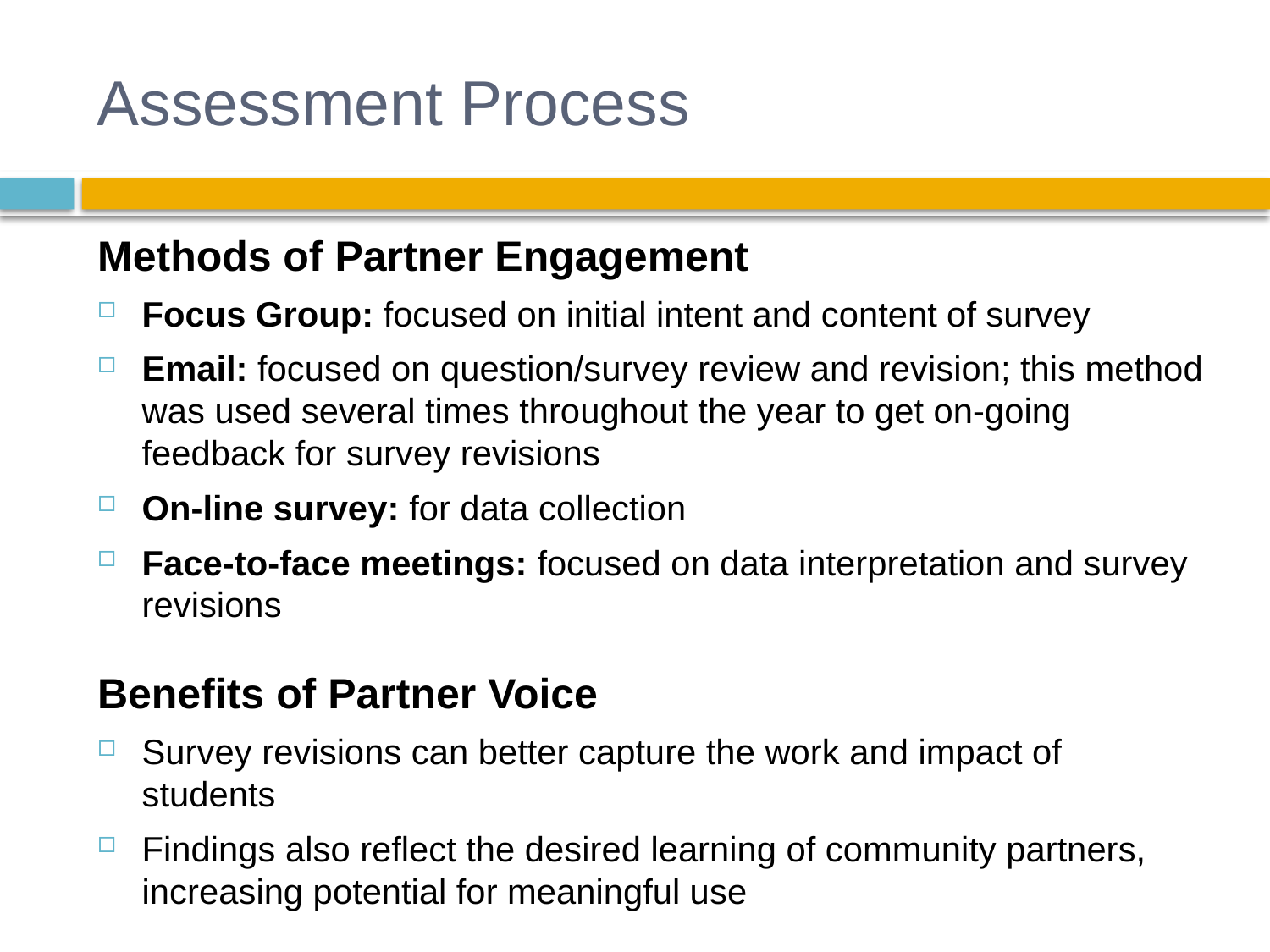

# Assessment Process
Methods of Partner Engagement
Focus Group: focused on initial intent and content of survey
Email: focused on question/survey review and revision; this method was used several times throughout the year to get on-going feedback for survey revisions
On-line survey: for data collection
Face-to-face meetings: focused on data interpretation and survey revisions

Benefits of Partner Voice
Survey revisions can better capture the work and impact of students
Findings also reflect the desired learning of community partners, increasing potential for meaningful use